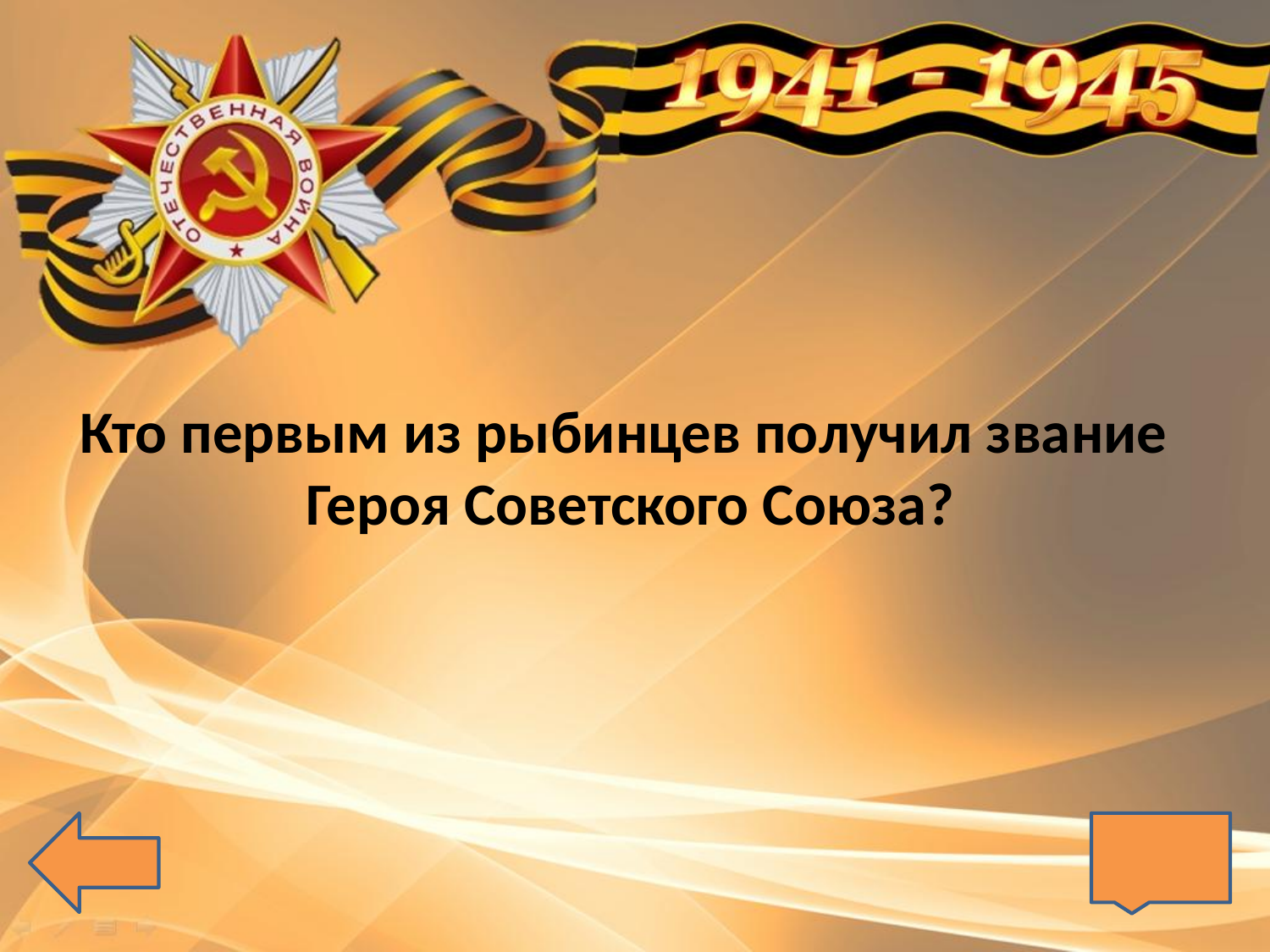

# Кто первым из рыбинцев получил звание  Героя Советского Союза?